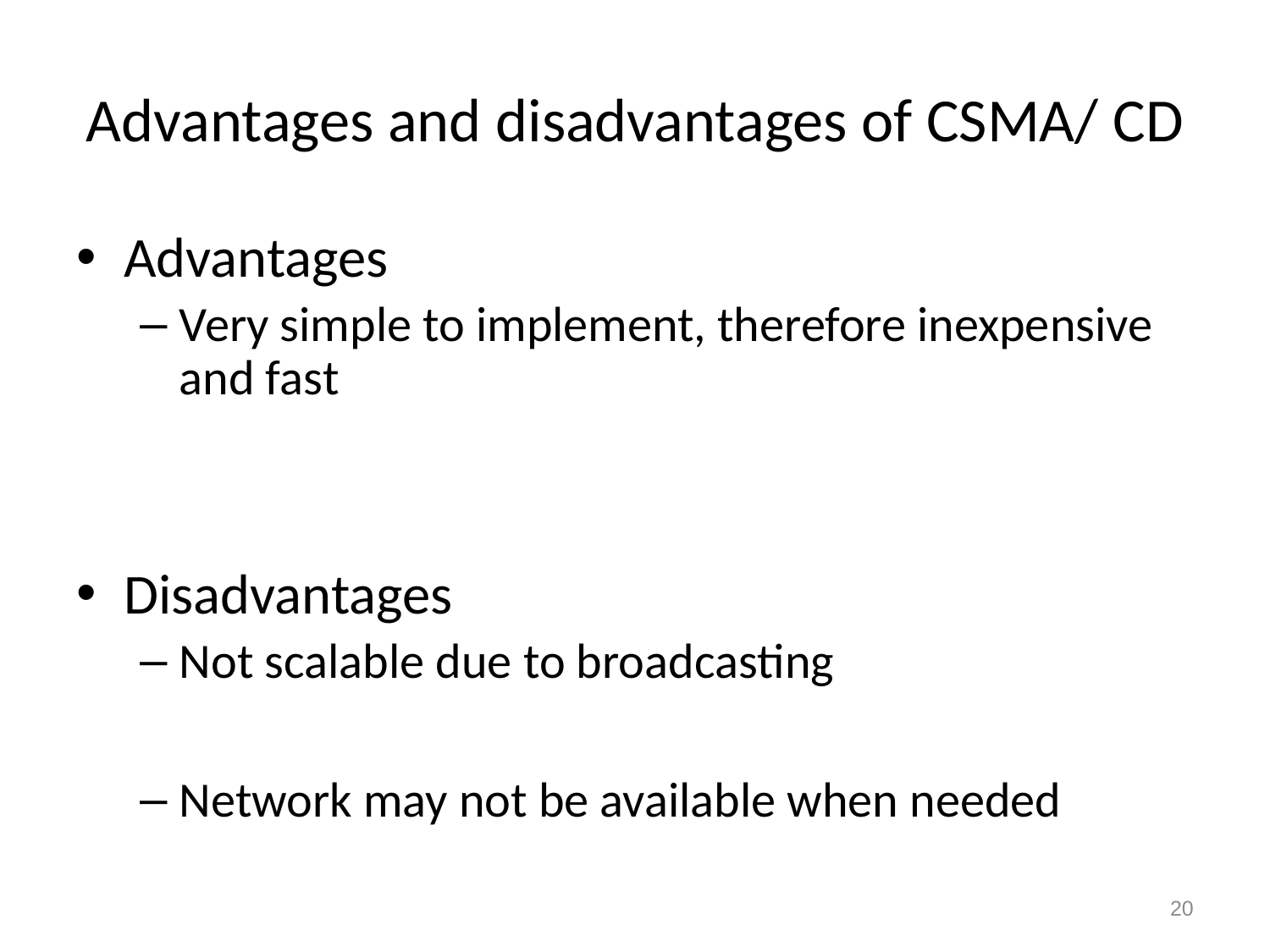

# Advantages and disadvantages of CSMA/ CD
Advantages
Very simple to implement, therefore inexpensive and fast

Disadvantages
Not scalable due to broadcasting

Network may not be available when needed

20